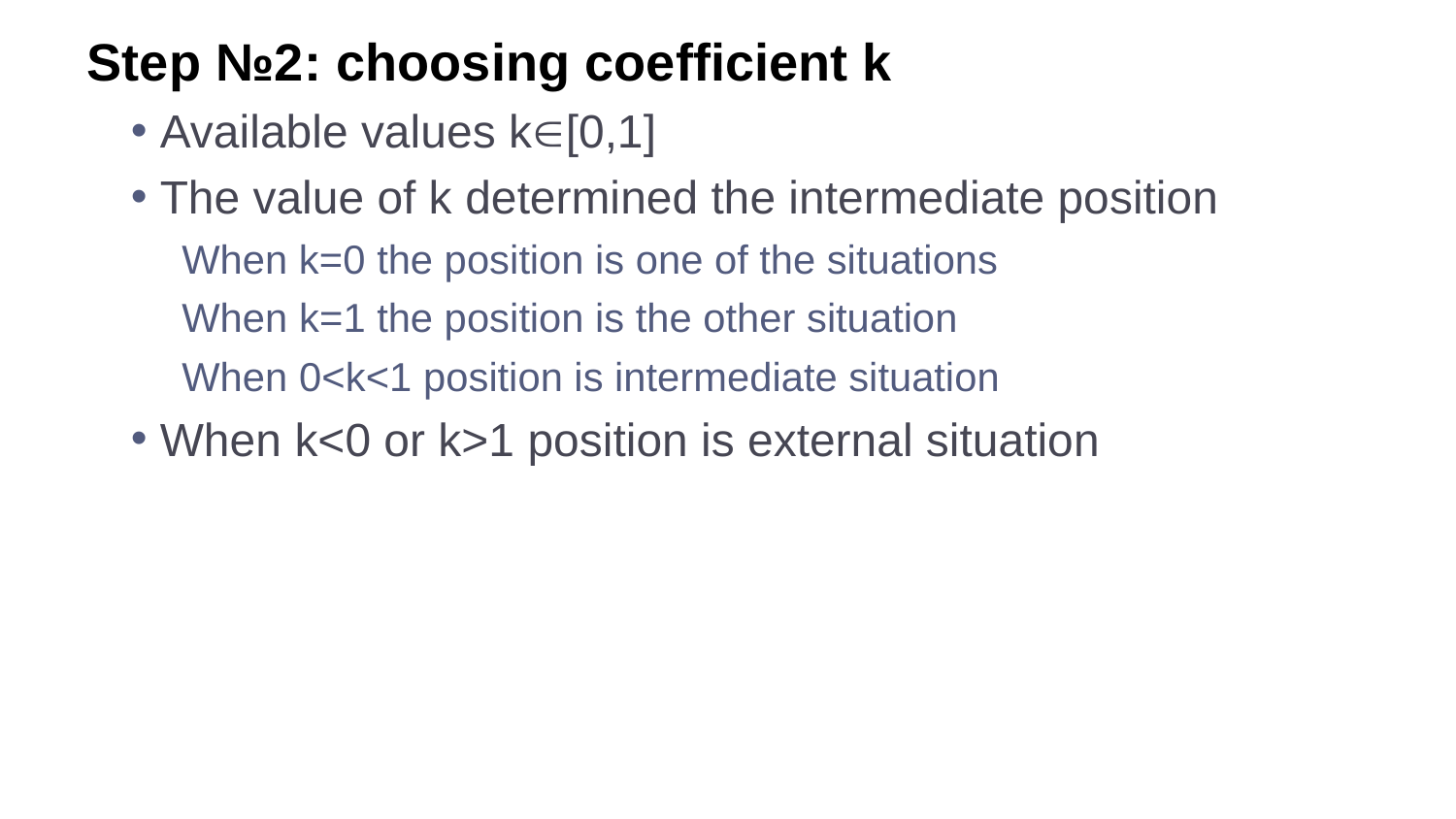

Step №2: choosing coefficient k
Available values k∈[0,1]
The value of k determined the intermediate position
When k=0 the position is one of the situations
When k=1 the position is the other situation
When 0<k<1 position is intermediate situation
When k<0 or k>1 position is external situation